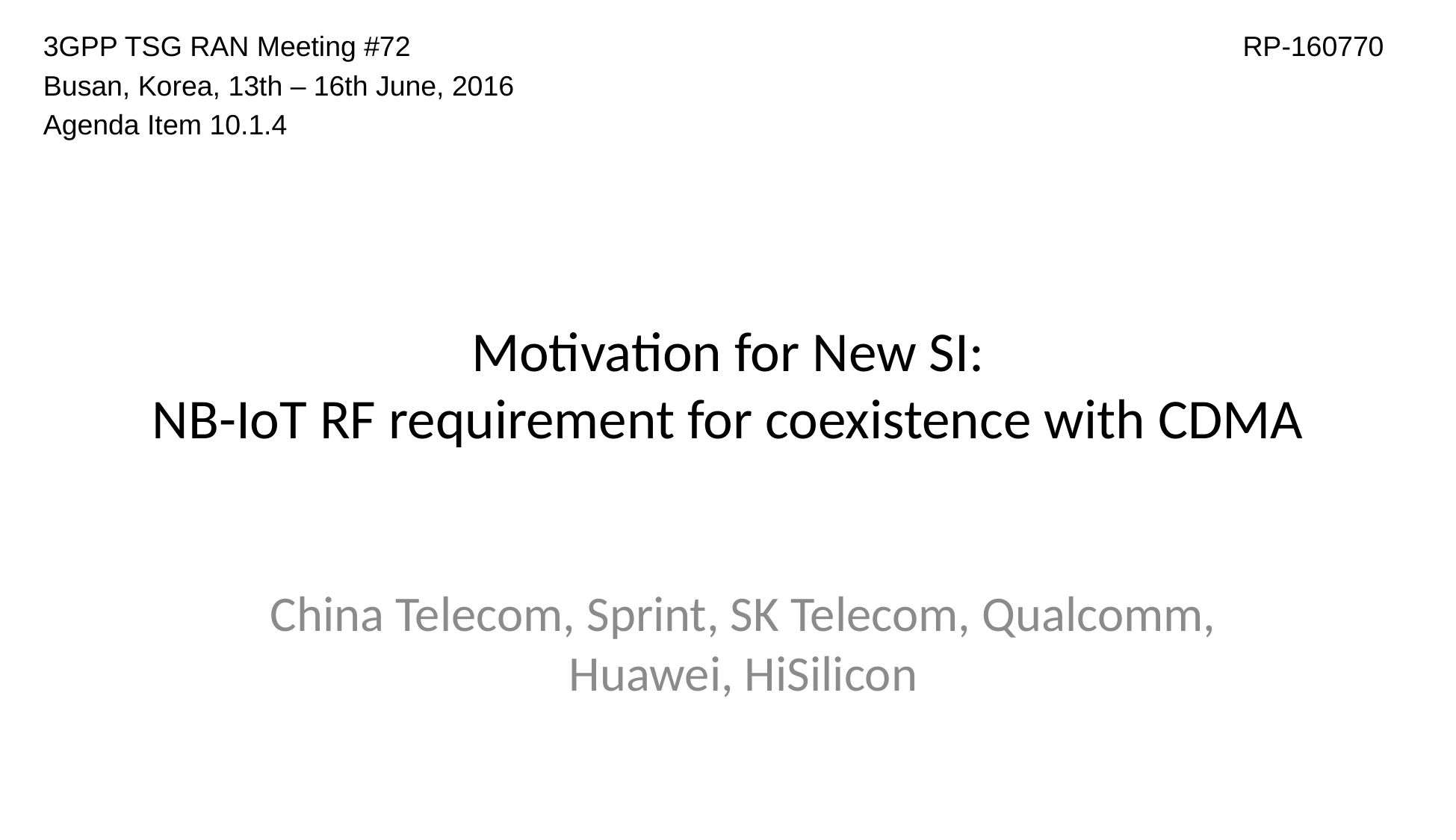

3GPP TSG RAN Meeting #72
Busan, Korea, 13th – 16th June, 2016
Agenda Item 10.1.4
RP-160770
# Motivation for New SI: NB-IoT RF requirement for coexistence with CDMA
China Telecom, Sprint, SK Telecom, Qualcomm, Huawei, HiSilicon